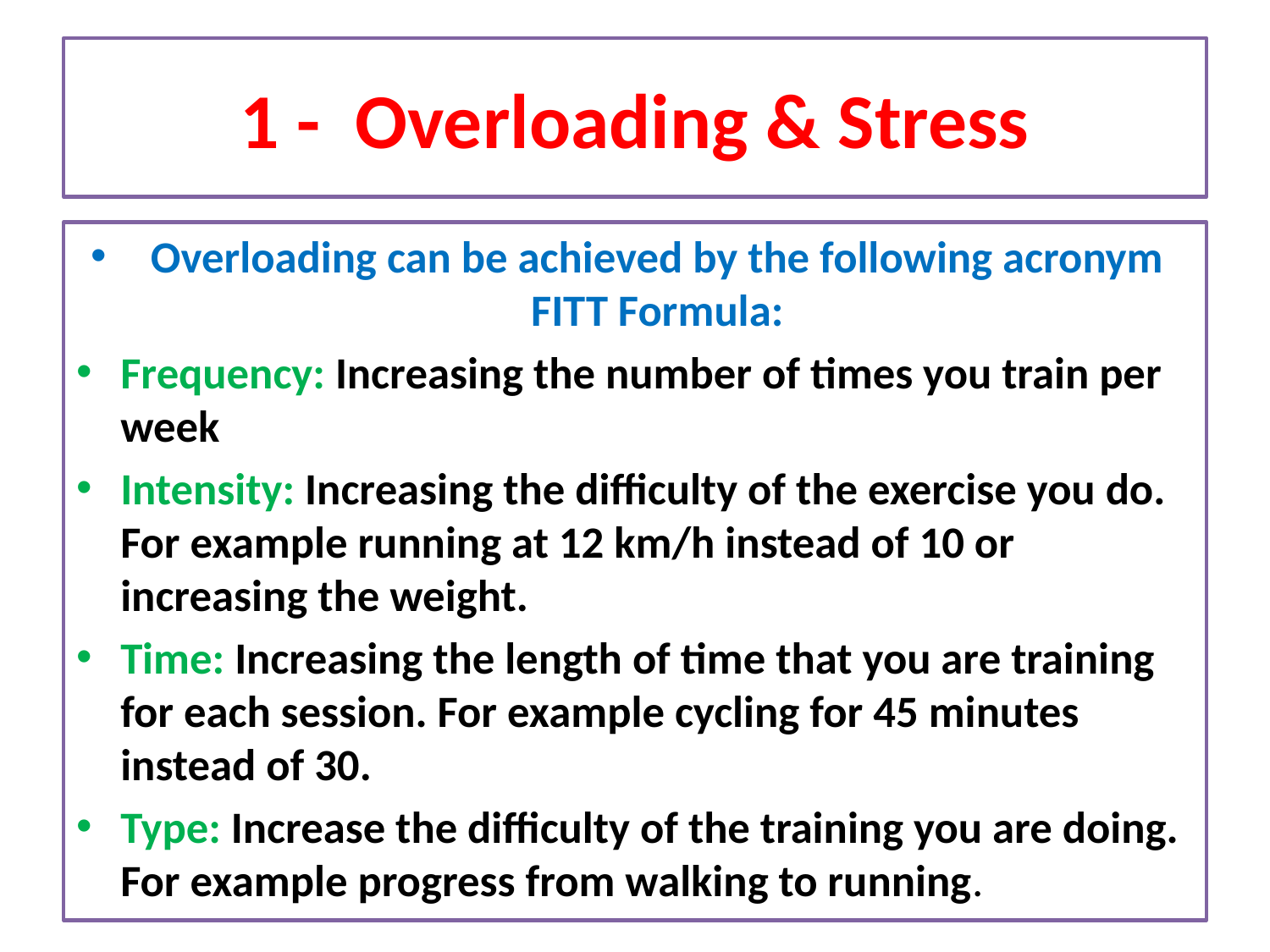

# 1 -  Overloading & Stress
Overloading can be achieved by the following acronym FITT Formula:
Frequency: Increasing the number of times you train per week
Intensity: Increasing the difficulty of the exercise you do. For example running at 12 km/h instead of 10 or increasing the weight.
Time: Increasing the length of time that you are training for each session. For example cycling for 45 minutes instead of 30.
Type: Increase the difficulty of the training you are doing. For example progress from walking to running.